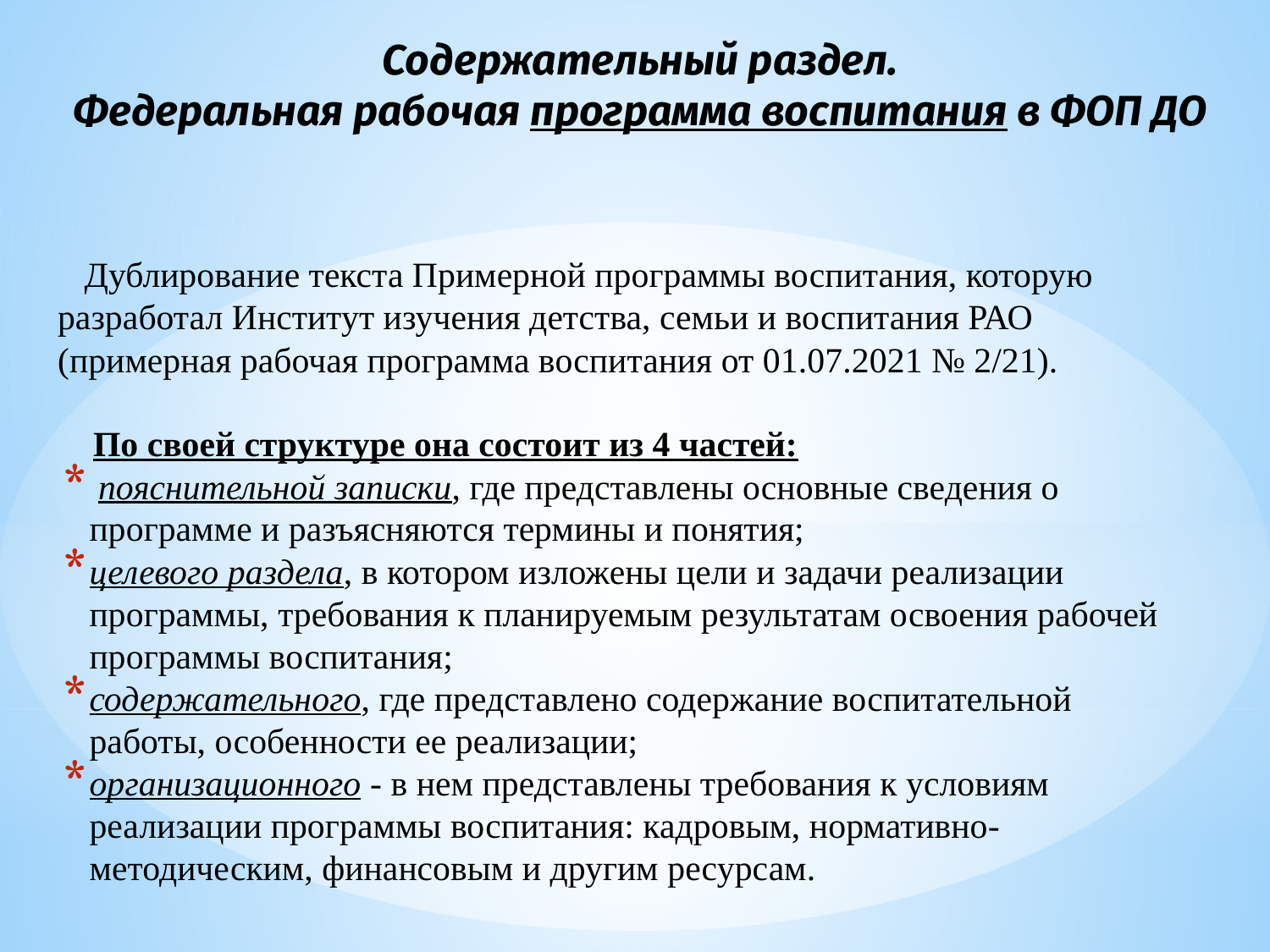

# Содержательный раздел. Федеральная рабочая программа воспитания в ФОП ДО
   Дублирование текста Примерной программы воспитания, которую разработал Институт изучения детства, семьи и воспитания РАО (примерная рабочая программа воспитания от 01.07.2021 № 2/21).

    По своей структуре она состоит из 4 частей:
 пояснительной записки, где представлены основные сведения о программе и разъясняются термины и понятия;
целевого раздела, в котором изложены цели и задачи реализации программы, требования к планируемым результатам освоения рабочей программы воспитания;
содержательного, где представлено содержание воспитательной работы, особенности ее реализации;
организационного - в нем представлены требования к условиям реализации программы воспитания: кадровым, нормативно-методическим, финансовым и другим ресурсам.